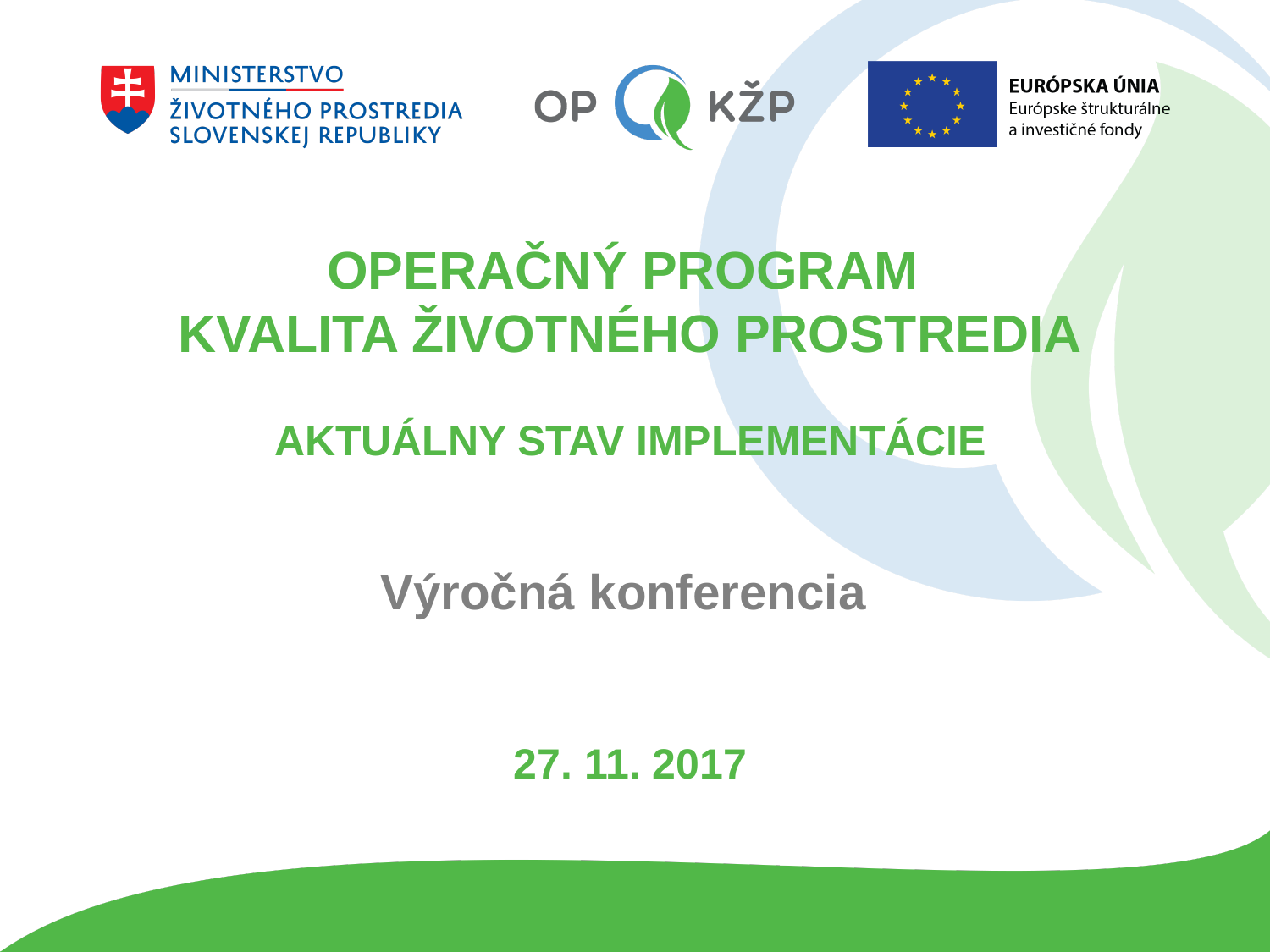

OPERAČNÝ PROGRAM
KVALITA ŽIVOTNÉHO PROSTREDIA

AKTUÁLNY STAV IMPLEMENTÁCIE
Výročná konferencia
27. 11. 2017